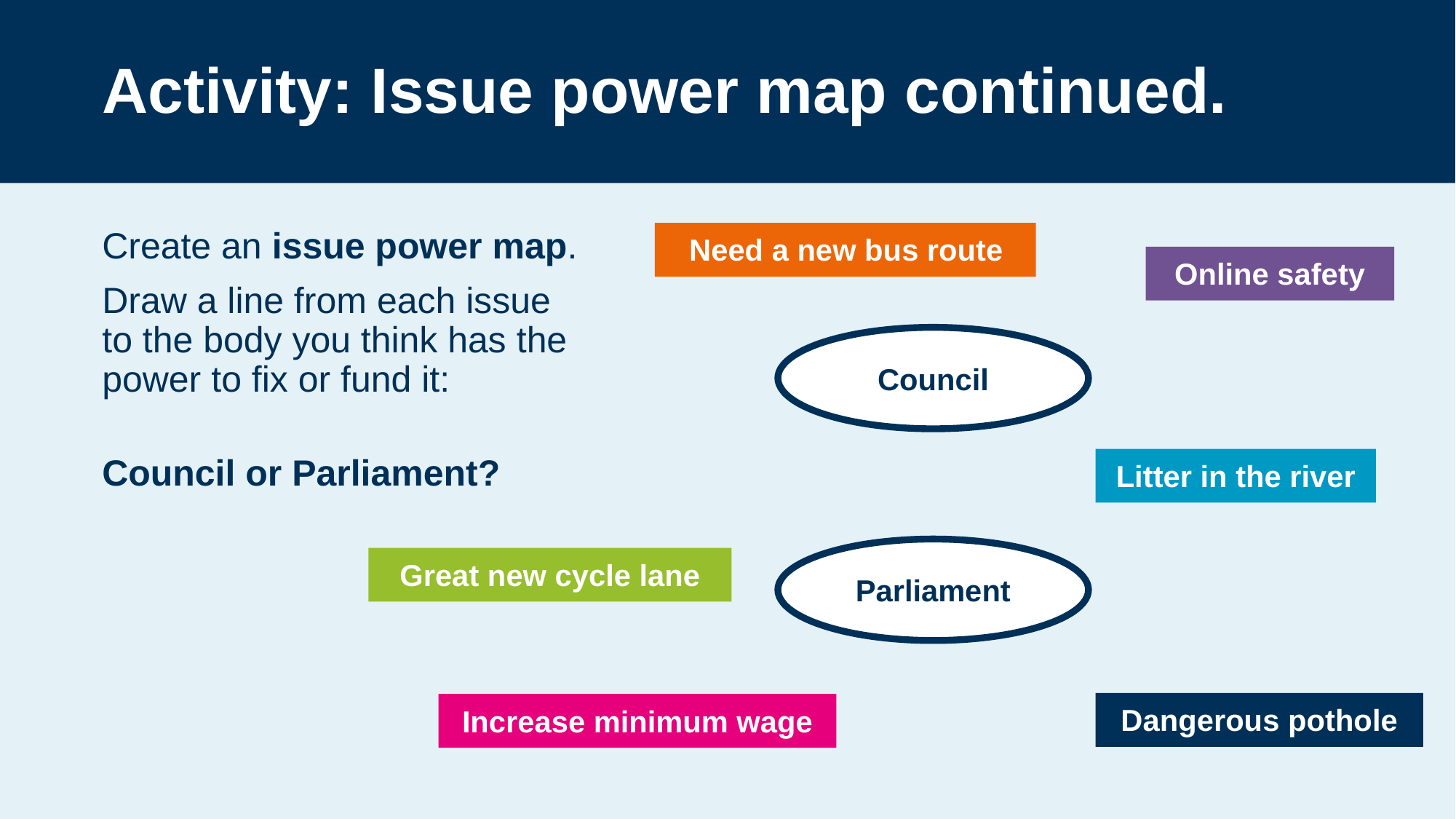

# Activity: Issue power map continued.
Create an issue power map.
Draw a line from each issue to the body you think has the power to fix or fund it:
Council or Parliament?

Need a new bus route

Online safety
Council

Litter in the river
Parliament

Great new cycle lane

Dangerous pothole
Increase minimum wage